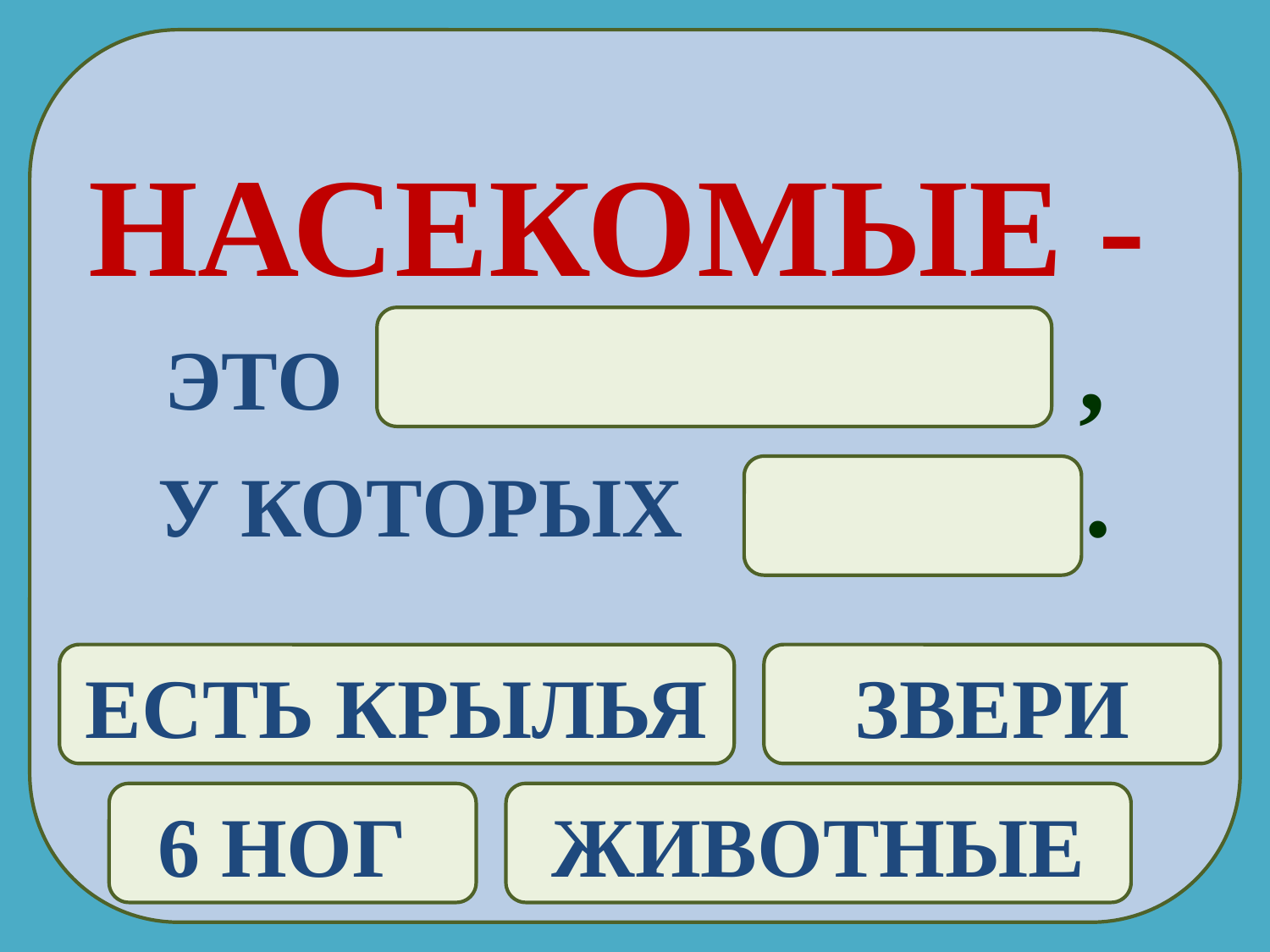

НАСЕКОМЫЕ -
ЭТО  ЖИВОТНЫЕ ,
У КОТОРЫХ   6 НОГ .

ЕСТЬ КРЫЛЬЯ
ЗВЕРИ
6 НОГ
ЖИВОТНЫЕ